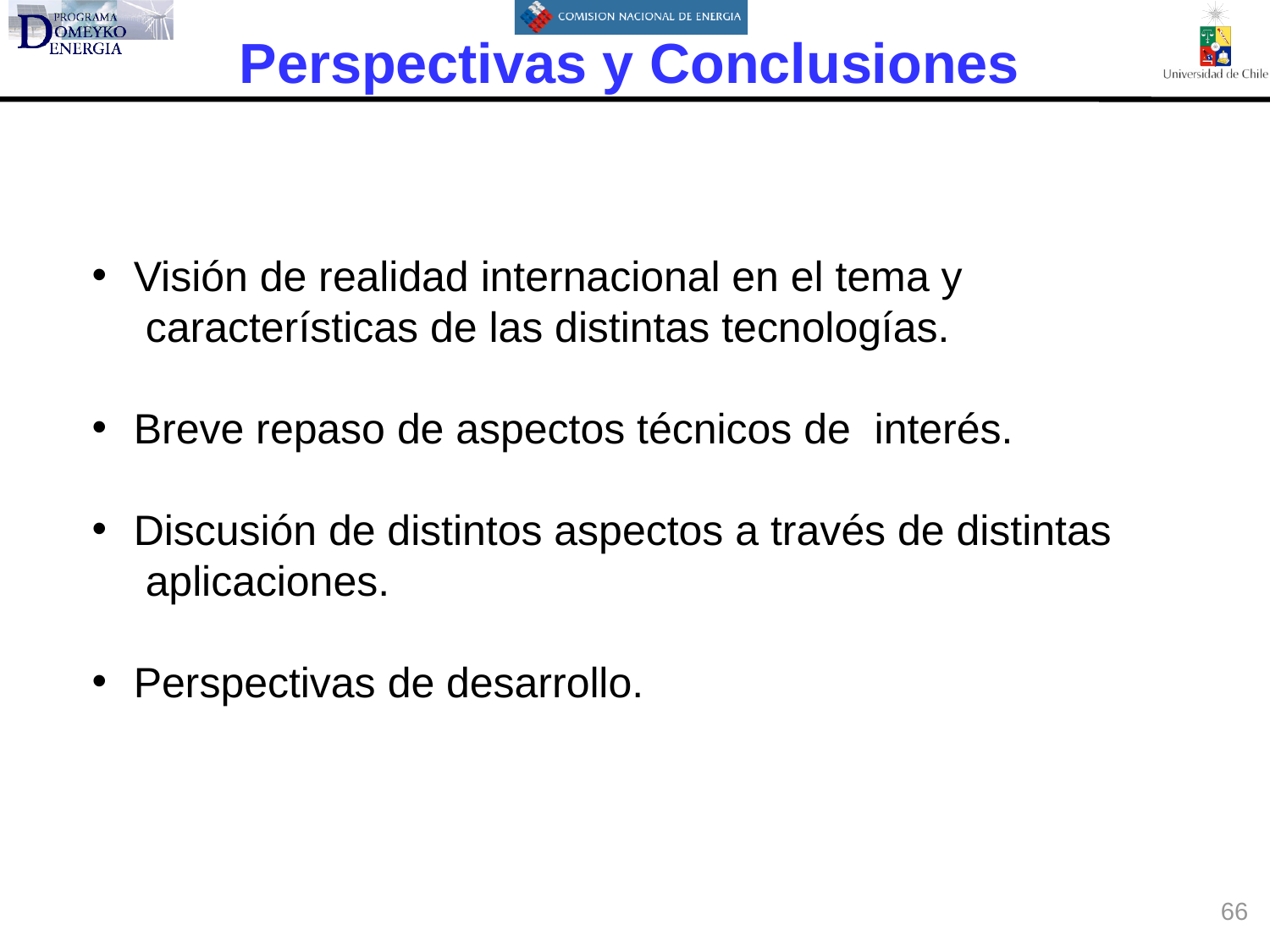

Perspectivas y Conclusiones
 Visión de realidad internacional en el tema y
  características de las distintas tecnologías.

 Breve repaso de aspectos técnicos de  interés.

 Discusión de distintos aspectos a través de distintas
  aplicaciones.

 Perspectivas de desarrollo.
66